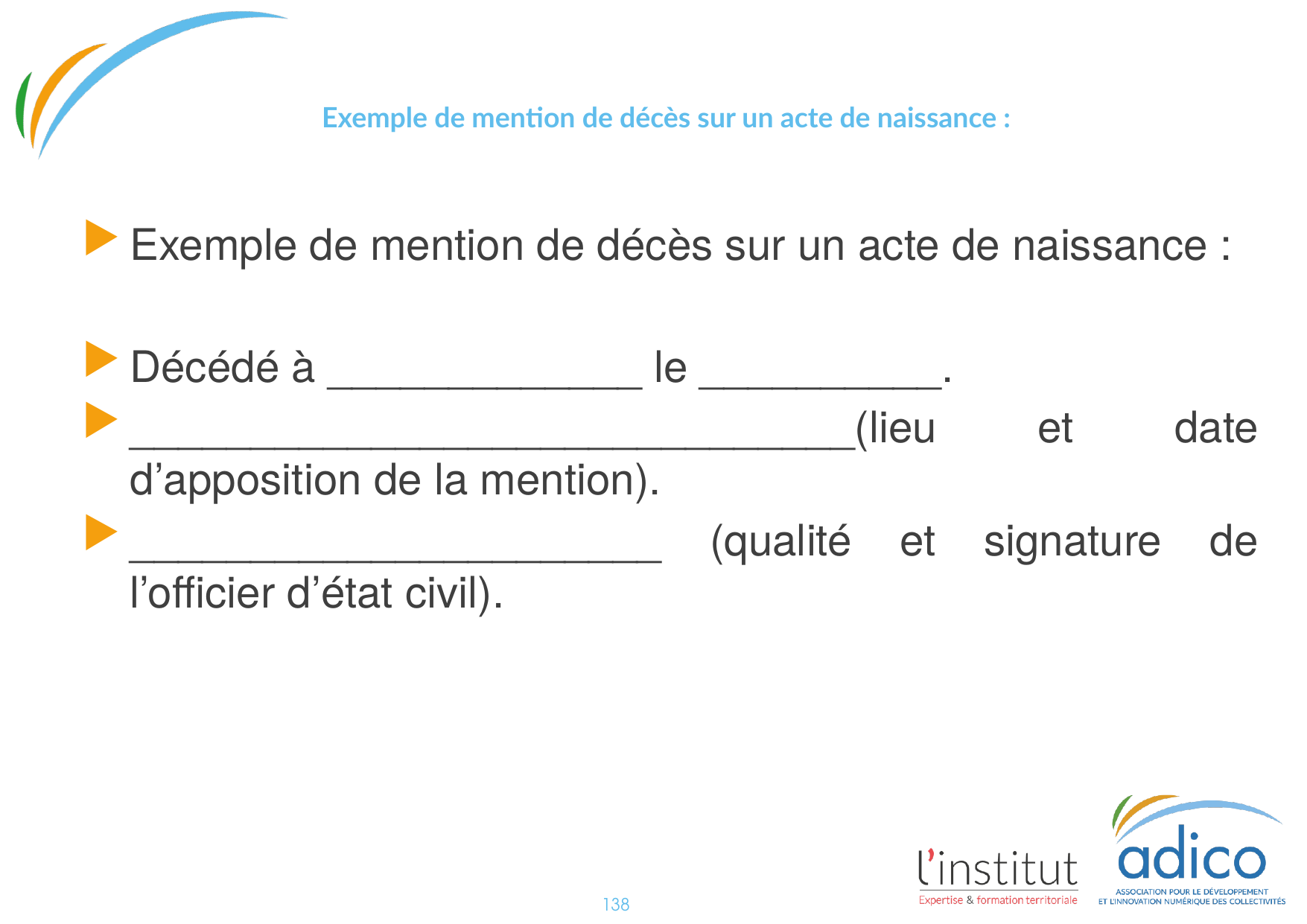

#
Exemple de mention de décès sur un acte de naissance :

Exemple de mention de décès sur un acte de naissance :

Décédé à _____________ le __________.
______________________________(lieu et date d’apposition de la mention).
______________________ (qualité et signature de l’officier d’état civil).